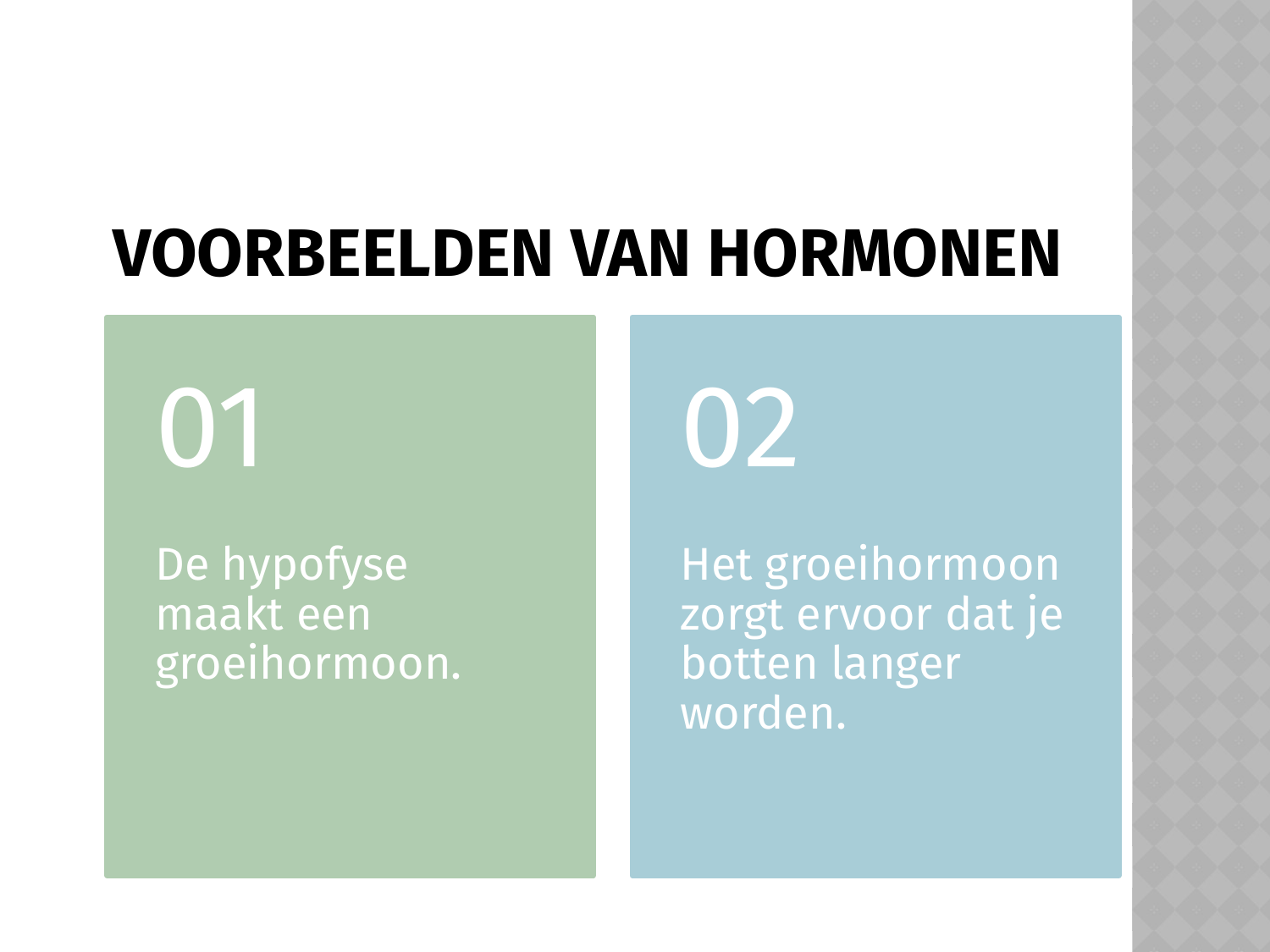

# Voorbeelden van hormonen
De hypofyse maakt een groeihormoon.
01
Het groeihormoon zorgt ervoor dat je botten langer worden.
02